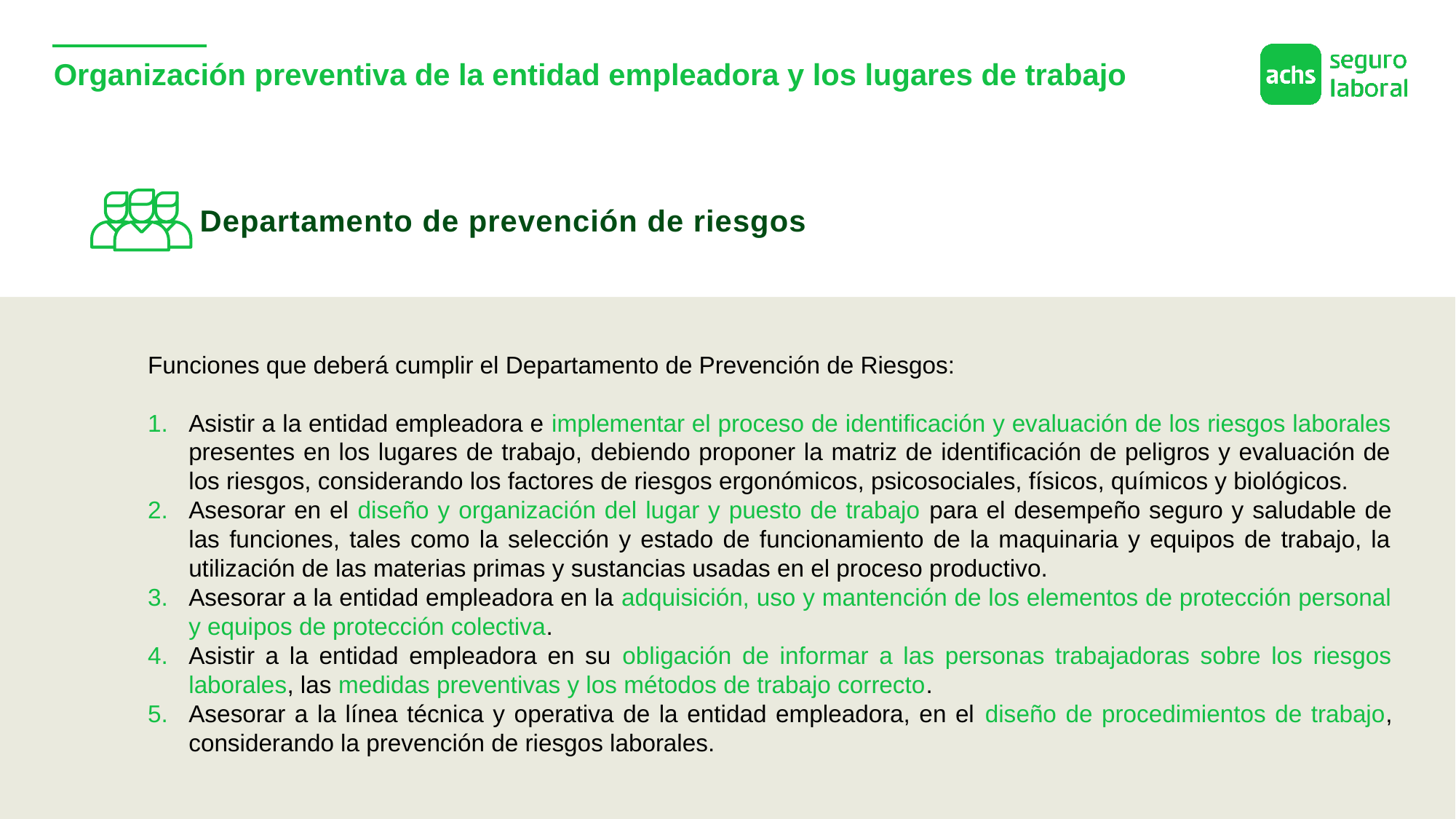

# Organización preventiva de la entidad empleadora y los lugares de trabajo

Departamento de prevención de riesgos

Funciones que deberá cumplir el Departamento de Prevención de Riesgos:

Asistir a la entidad empleadora e implementar el proceso de identificación y evaluación de los riesgos laborales presentes en los lugares de trabajo, debiendo proponer la matriz de identificación de peligros y evaluación de los riesgos, considerando los factores de riesgos ergonómicos, psicosociales, físicos, químicos y biológicos.
Asesorar en el diseño y organización del lugar y puesto de trabajo para el desempeño seguro y saludable de las funciones, tales como la selección y estado de funcionamiento de la maquinaria y equipos de trabajo, la utilización de las materias primas y sustancias usadas en el proceso productivo.
Asesorar a la entidad empleadora en la adquisición, uso y mantención de los elementos de protección personal y equipos de protección colectiva.
Asistir a la entidad empleadora en su obligación de informar a las personas trabajadoras sobre los riesgos laborales, las medidas preventivas y los métodos de trabajo correcto.
Asesorar a la línea técnica y operativa de la entidad empleadora, en el diseño de procedimientos de trabajo, considerando la prevención de riesgos laborales.

23